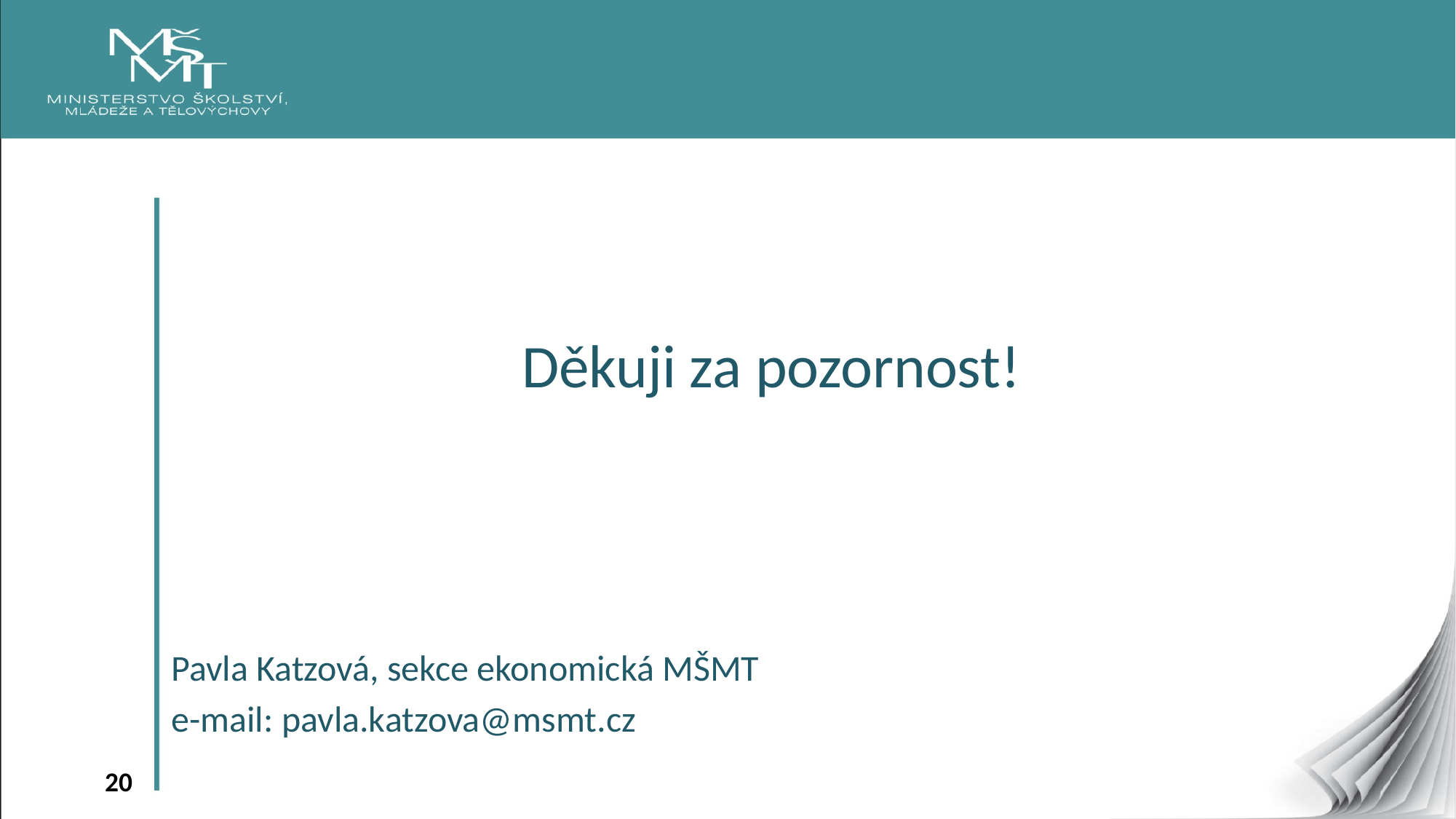

Děkuji za pozornost!

Pavla Katzová, sekce ekonomická MŠMT
e-mail: pavla.katzova@msmt.cz